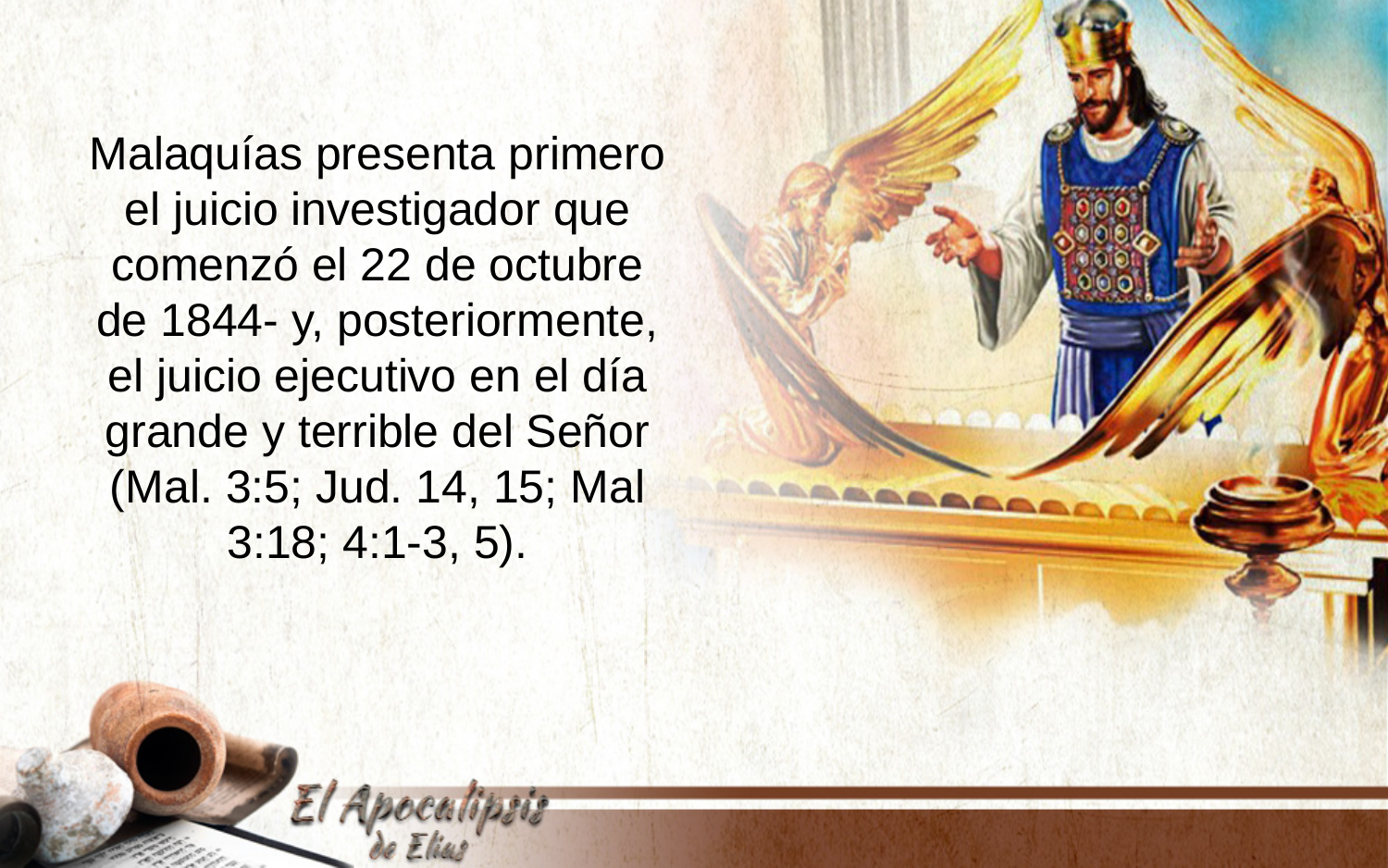

Malaquías presenta primero el juicio investigador que comenzó el 22 de octubre de 1844- y, posteriormente, el juicio ejecutivo en el día
grande y terrible del Señor (Mal. 3:5; Jud. 14, 15; Mal 3:18; 4:1-3, 5).